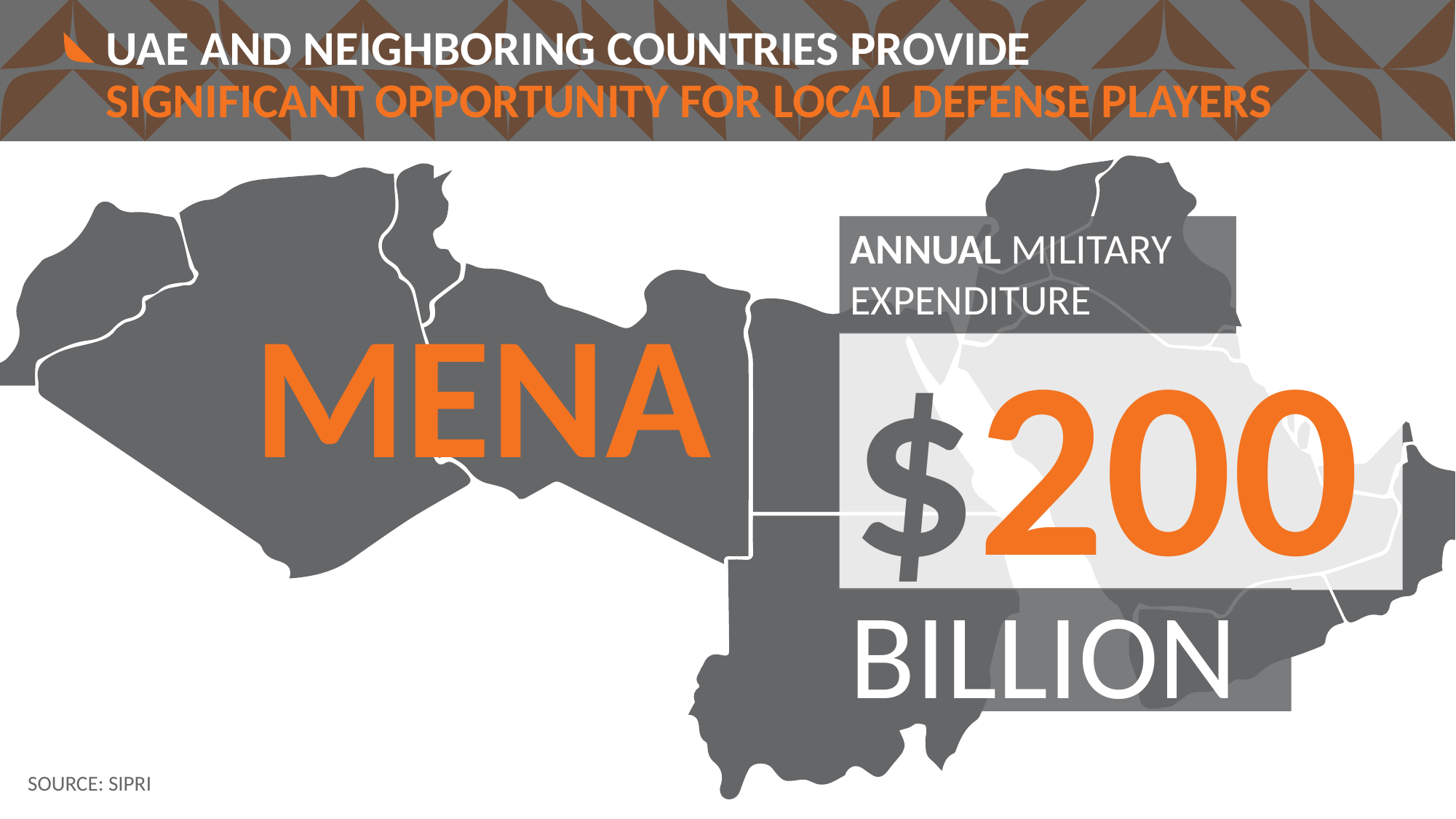

UAE AND NEIGHBORING COUNTRIES PROVIDE
SIGNIFICANT OPPORTUNITY FOR LOCAL DEFENSE PLAYERS

ANNUAL MILITARY EXPENDITURE
MENA
$200
BILLION
SOURCE: SIPRI